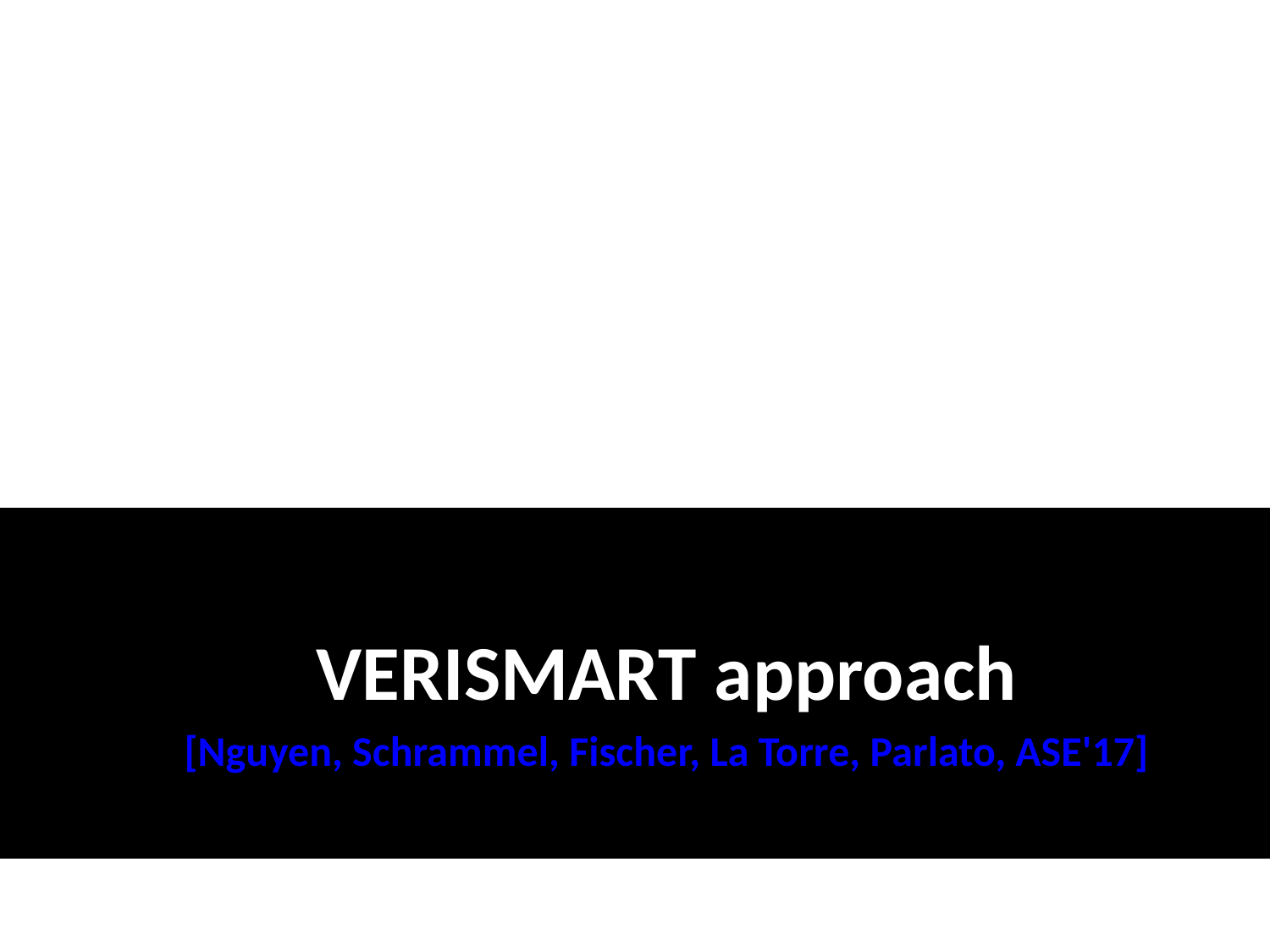

VERISMART approach
[Nguyen, Schrammel, Fischer, La Torre, Parlato, ASE'17]